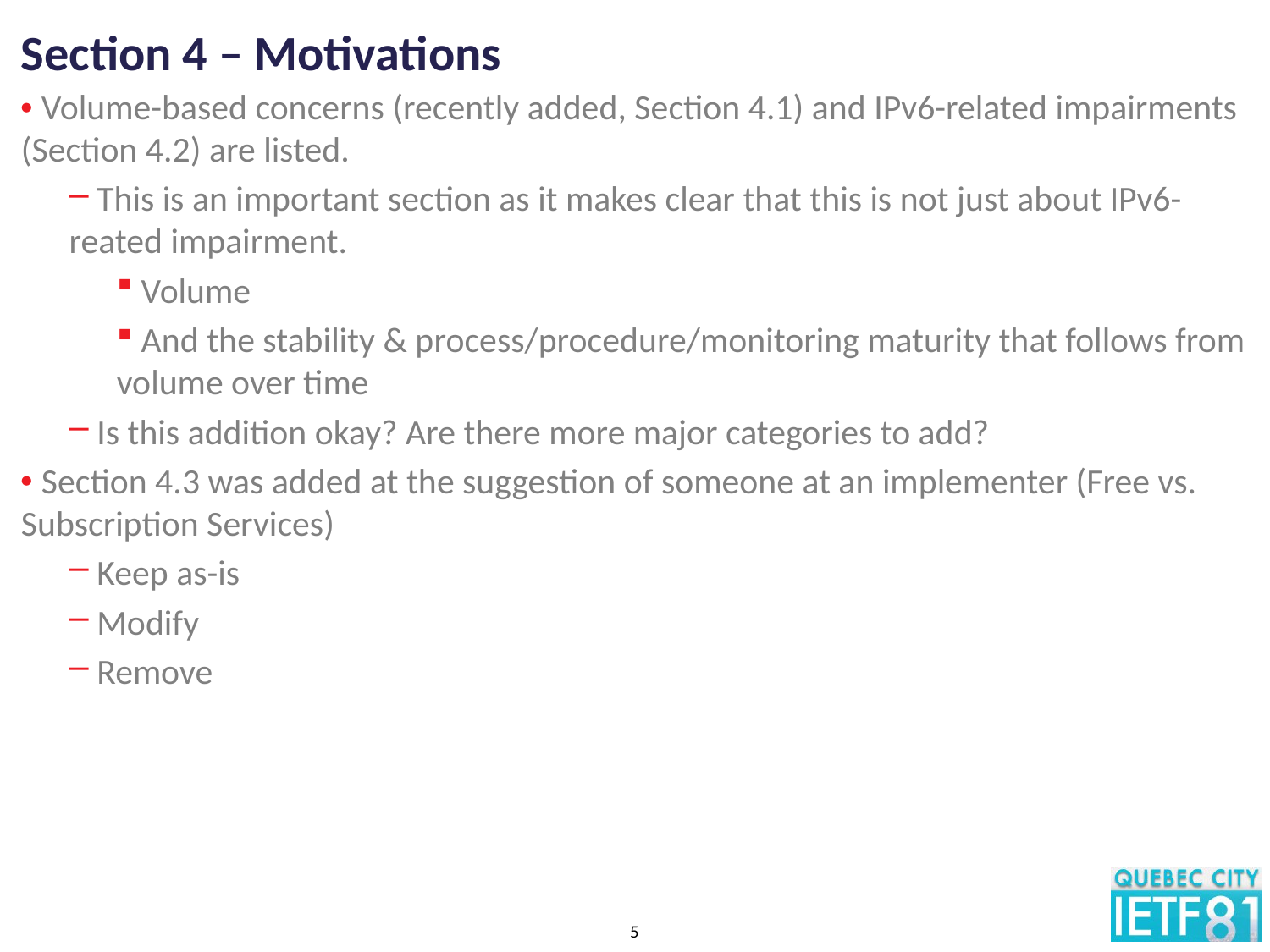

# Section 4 – Motivations
 Volume-based concerns (recently added, Section 4.1) and IPv6-related impairments (Section 4.2) are listed.
 This is an important section as it makes clear that this is not just about IPv6-reated impairment.
 Volume
 And the stability & process/procedure/monitoring maturity that follows from volume over time
 Is this addition okay? Are there more major categories to add?
 Section 4.3 was added at the suggestion of someone at an implementer (Free vs. Subscription Services)
 Keep as-is
 Modify
 Remove
5